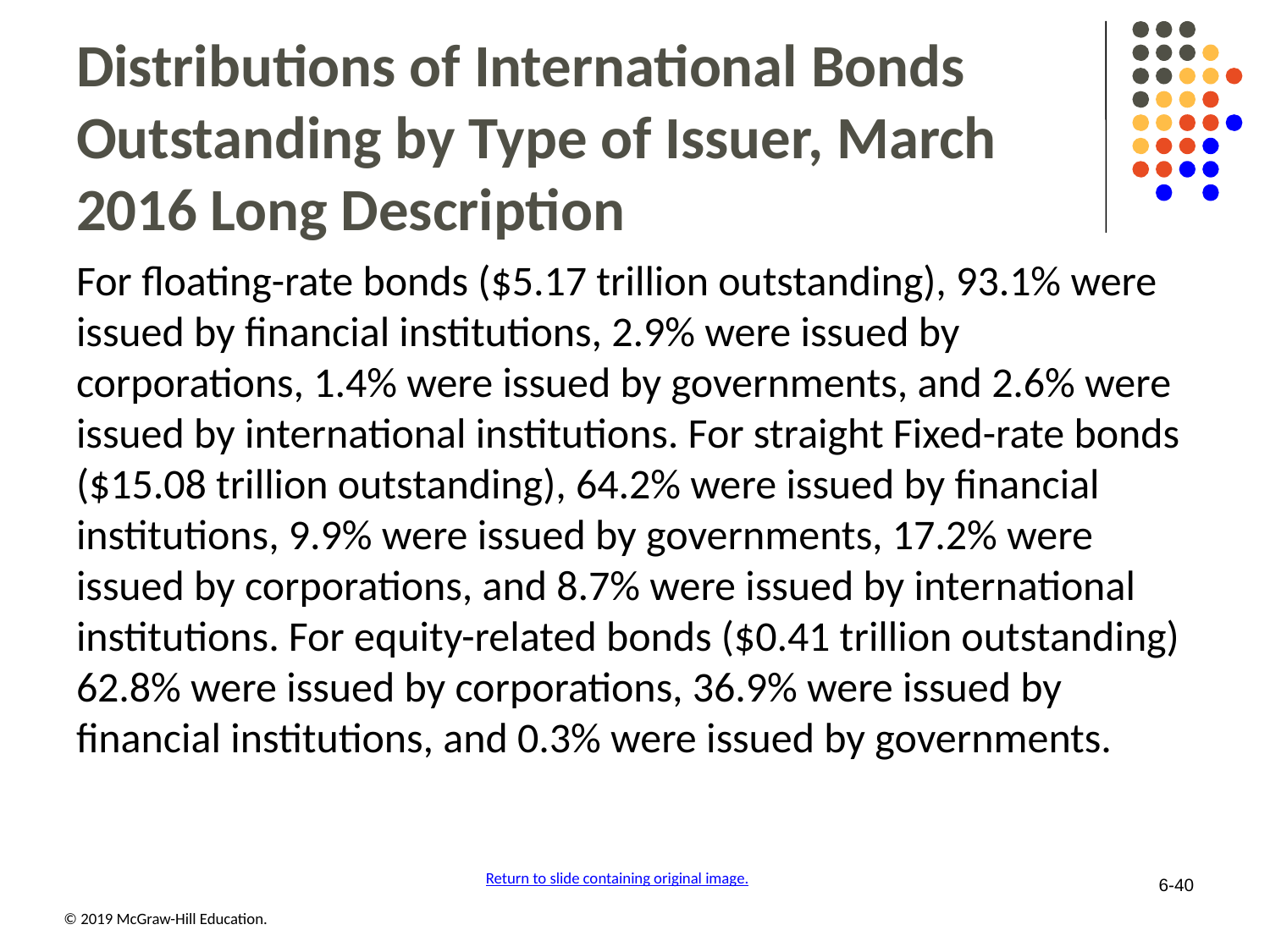

# Distributions of International Bonds Outstanding by Type of Issuer, March 2016 Long Description
For floating-rate bonds ($5.17 trillion outstanding), 93.1% were issued by financial institutions, 2.9% were issued by corporations, 1.4% were issued by governments, and 2.6% were issued by international institutions. For straight Fixed-rate bonds ($15.08 trillion outstanding), 64.2% were issued by financial institutions, 9.9% were issued by governments, 17.2% were issued by corporations, and 8.7% were issued by international institutions. For equity-related bonds ($0.41 trillion outstanding) 62.8% were issued by corporations, 36.9% were issued by financial institutions, and 0.3% were issued by governments.
Return to slide containing original image.
6-40